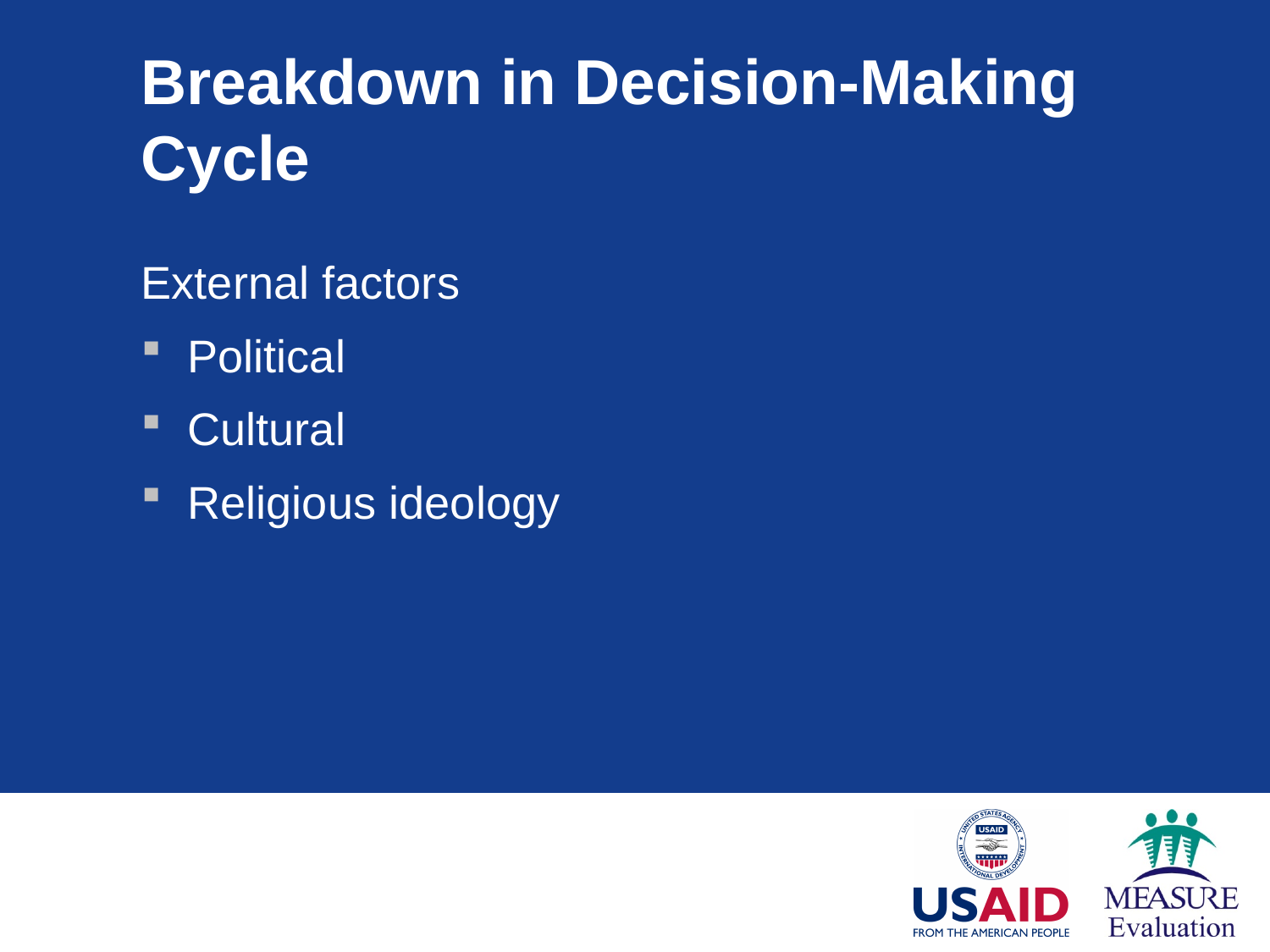

# Breakdown in Decision-Making Cycle
External factors
  Political
  Cultural
  Religious ideology